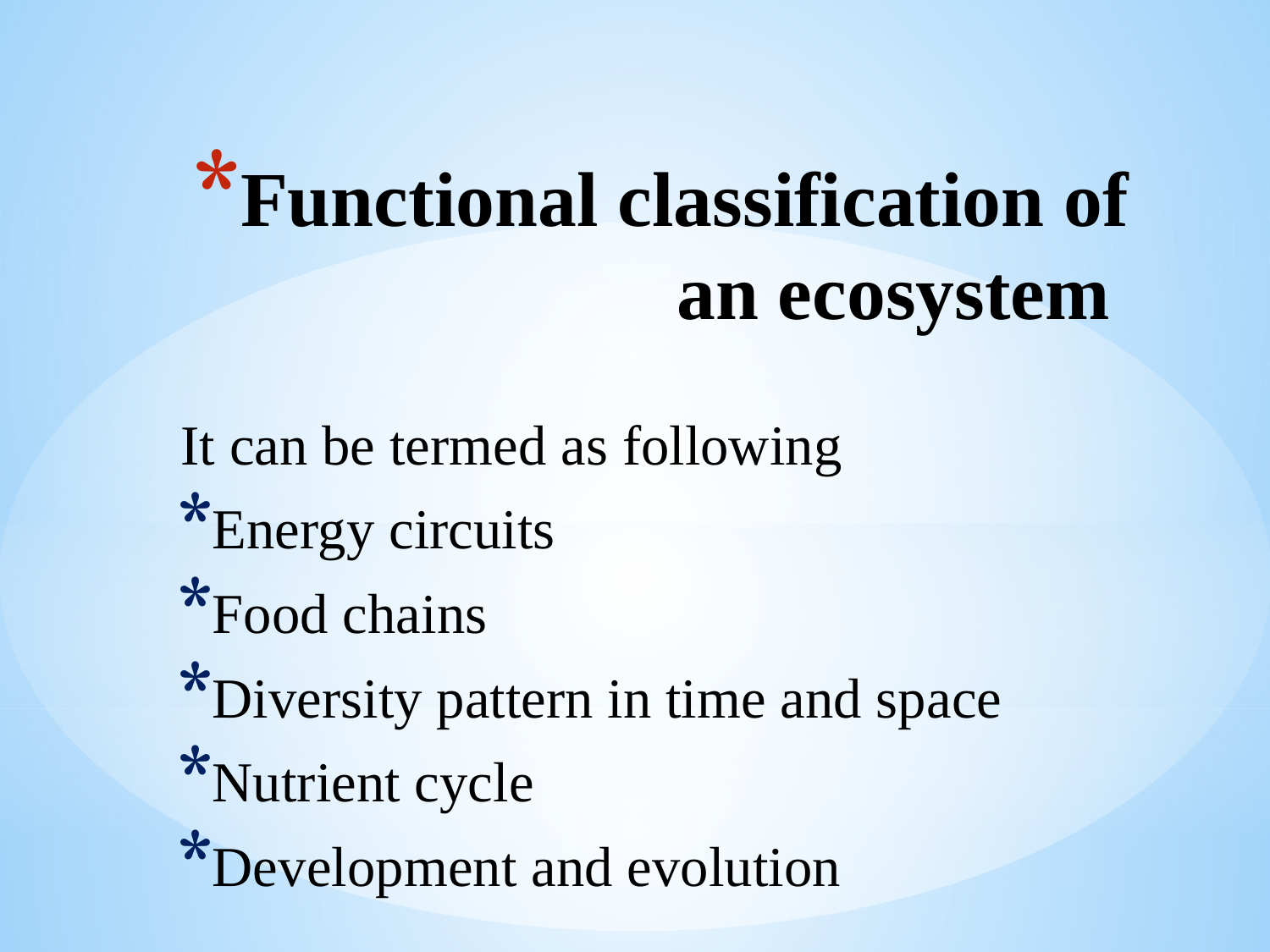

# Functional classification of an ecosystem
It can be termed as following
Energy circuits
Food chains
Diversity pattern in time and space
Nutrient cycle
Development and evolution